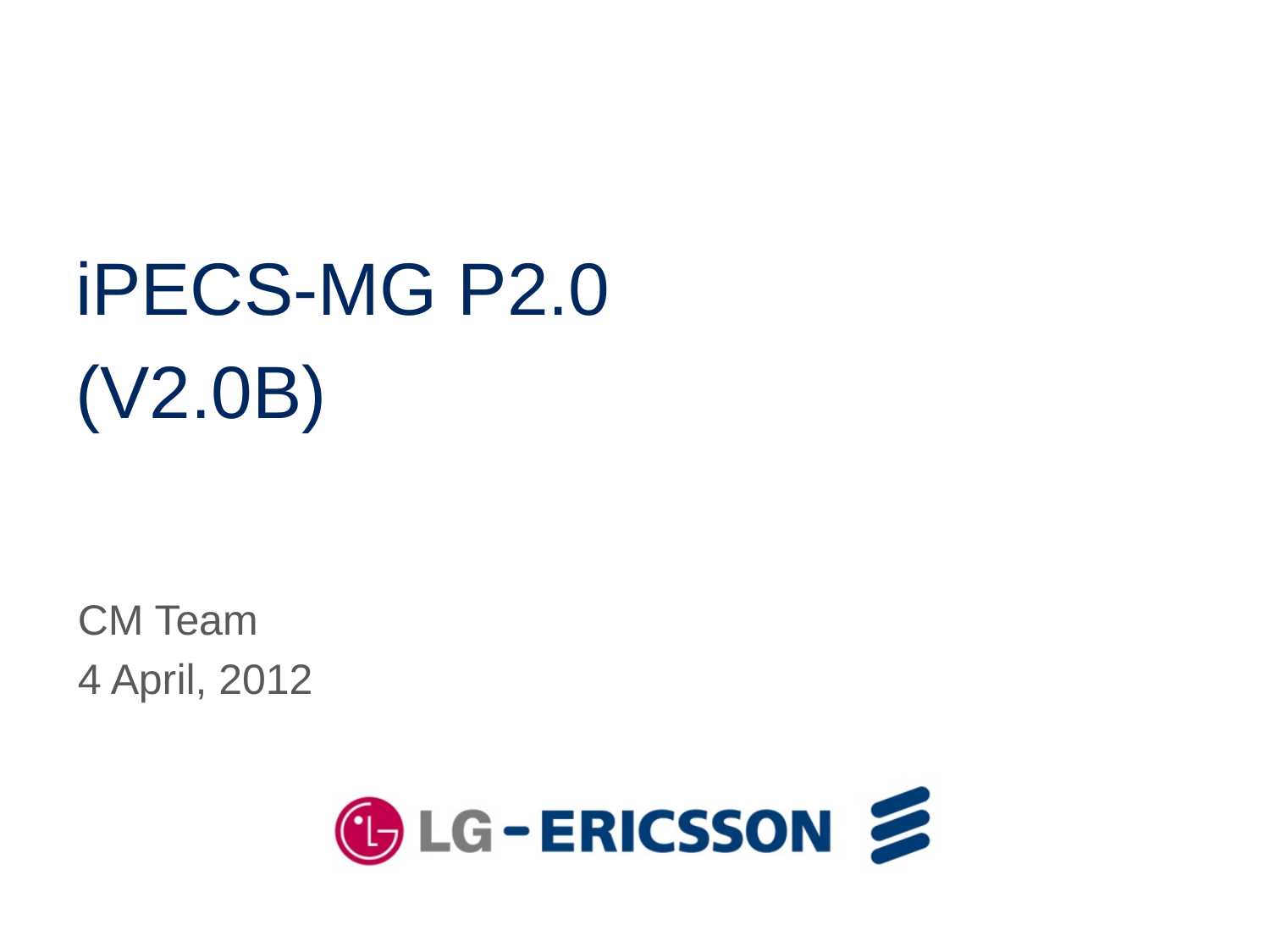

iPECS-MG P2.0
(V2.0B)
CM Team
4 April, 2012